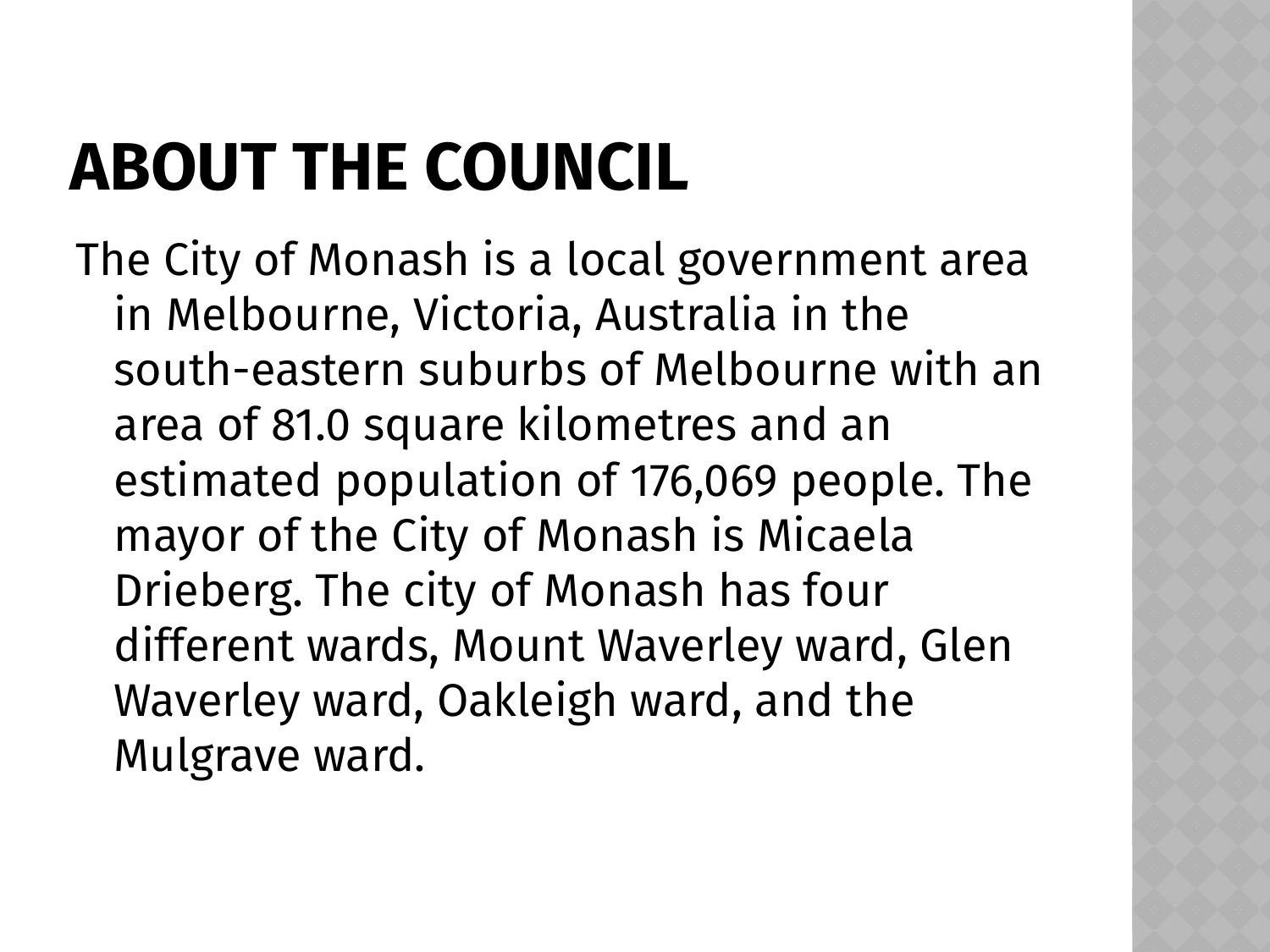

# About the Council
The City of Monash is a local government area in Melbourne, Victoria, Australia in the south-eastern suburbs of Melbourne with an area of 81.0 square kilometres and an estimated population of 176,069 people. The mayor of the City of Monash is Micaela Drieberg. The city of Monash has four different wards, Mount Waverley ward, Glen Waverley ward, Oakleigh ward, and the Mulgrave ward.